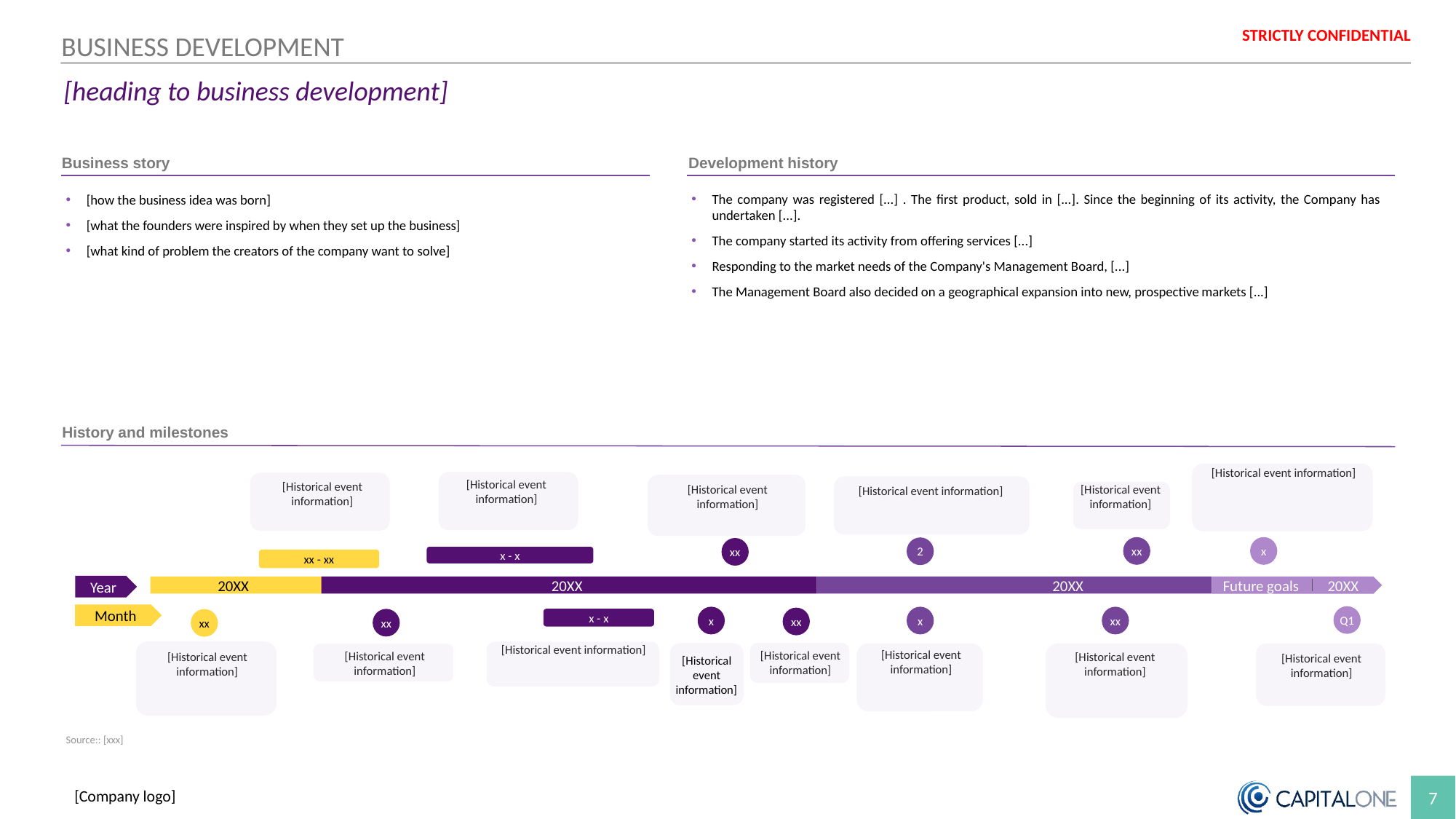

Colour palette

BUSINESS DEVELOPMENT
[heading to business development]
Business story
Development history
The company was registered [...] . The first product, sold in [...]. Since the beginning of its activity, the Company has  undertaken [...].
The company started its activity from offering services [...]
Responding to the market needs of the Company's Management Board, [...]
The Management Board also decided on a geographical expansion into new, prospective markets [...]
[how the business idea was born]
[what the founders were inspired by when they set up the business]
[what kind of problem the creators of the company want to solve]
History and milestones
[Historical event information]

[Historical event information]

[Historical event information]

[Historical event information]

[Historical event information]
[Historical event information]
xx
x
2
xx
x - x
xx - xx
Year
20XX
Future goals
20XX
2020
20XX

                               20XX

Month
Q1
x
x
xx
xx
x - x
xx
xx
[Historical event information]

[Historical event information]

[Historical event information]

[Historical event information]

[Historical event information]
[Historical event information]
[Historical event information]
[Historical event information]
Source:: [xxx]